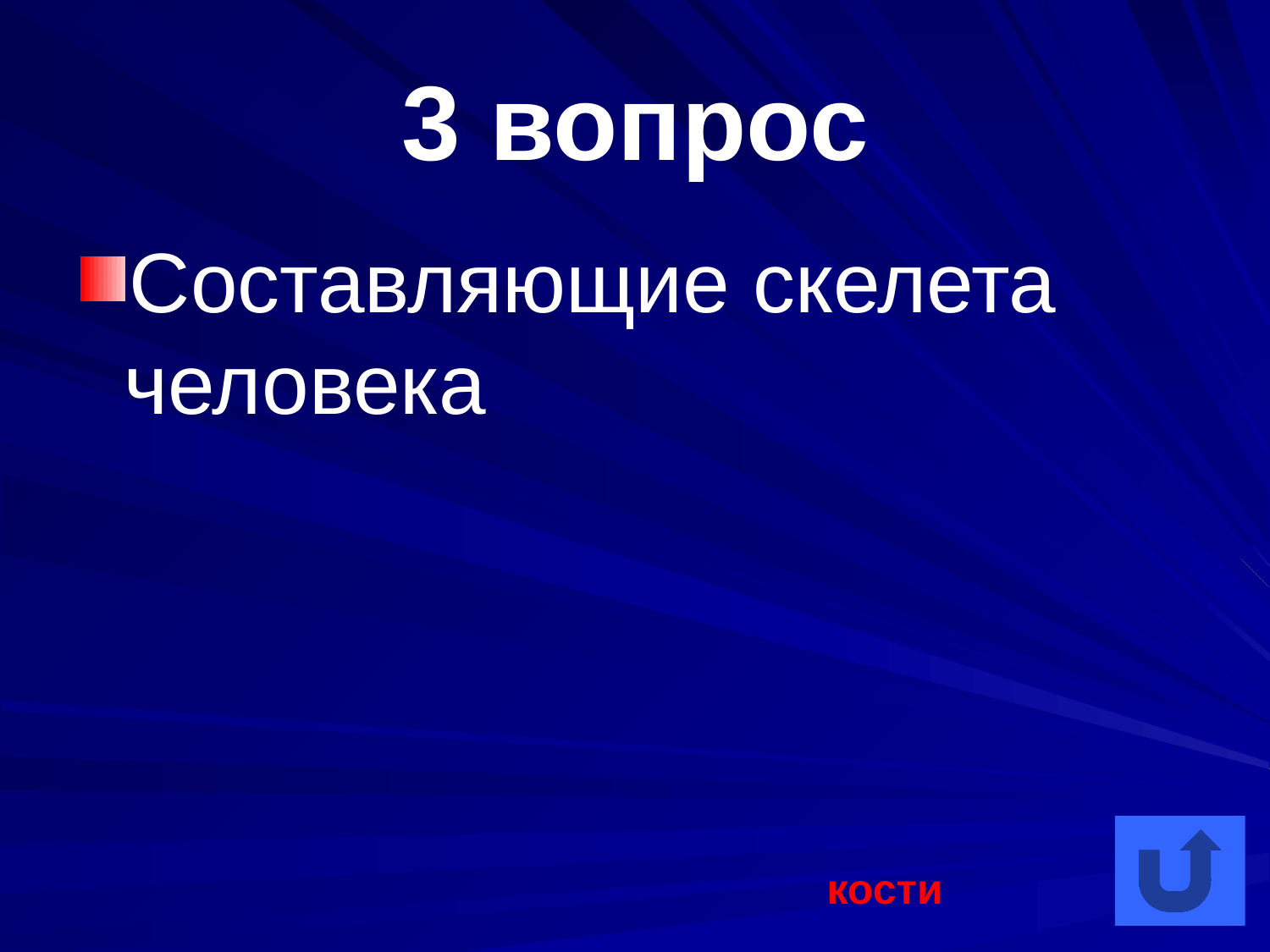

# 3 вопрос
Составляющие скелета человека

кости